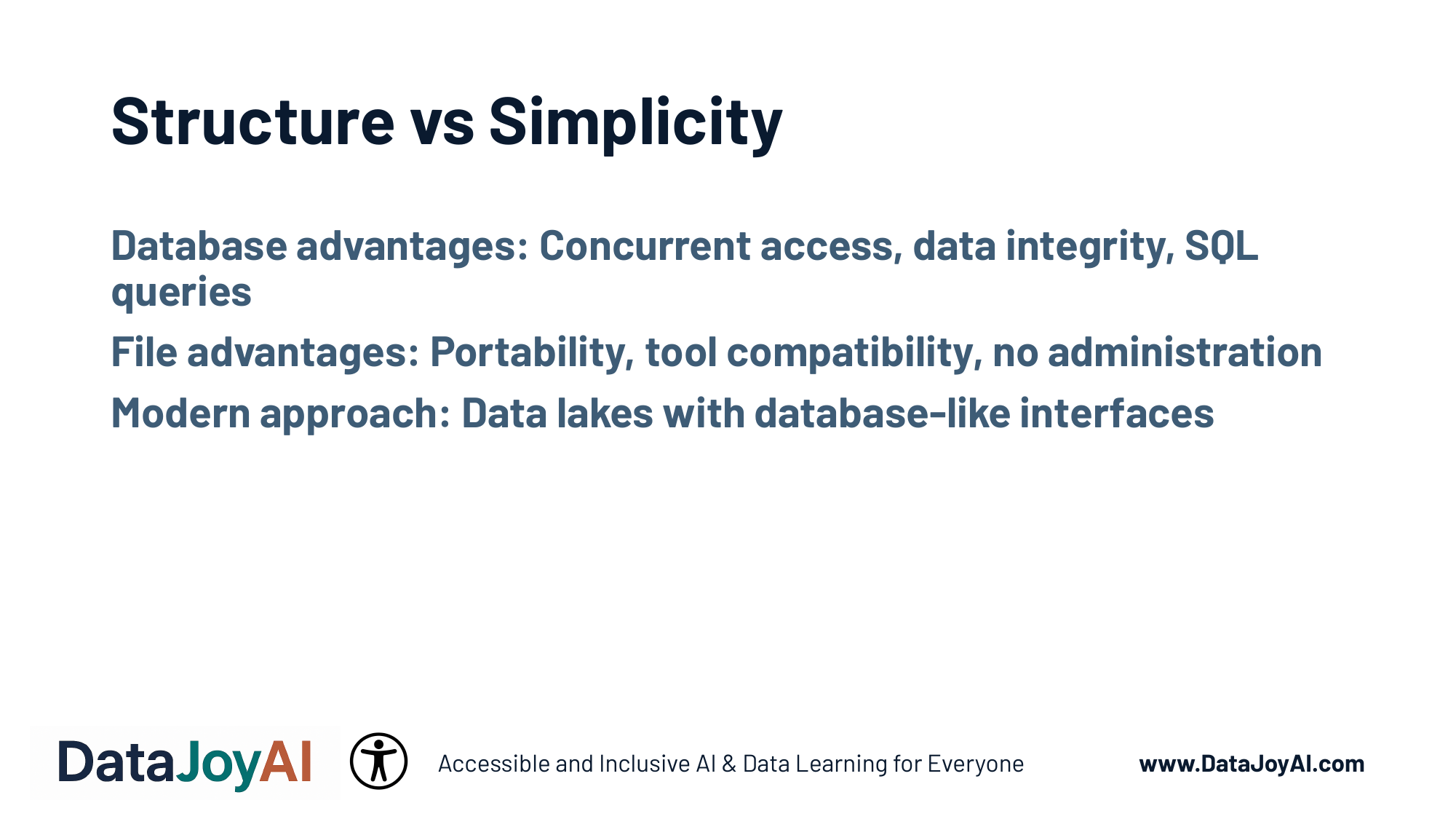

# Structure vs Simplicity
Database advantages: Concurrent access, data integrity, SQL queries
File advantages: Portability, tool compatibility, no administration
Modern approach: Data lakes with database-like interfaces